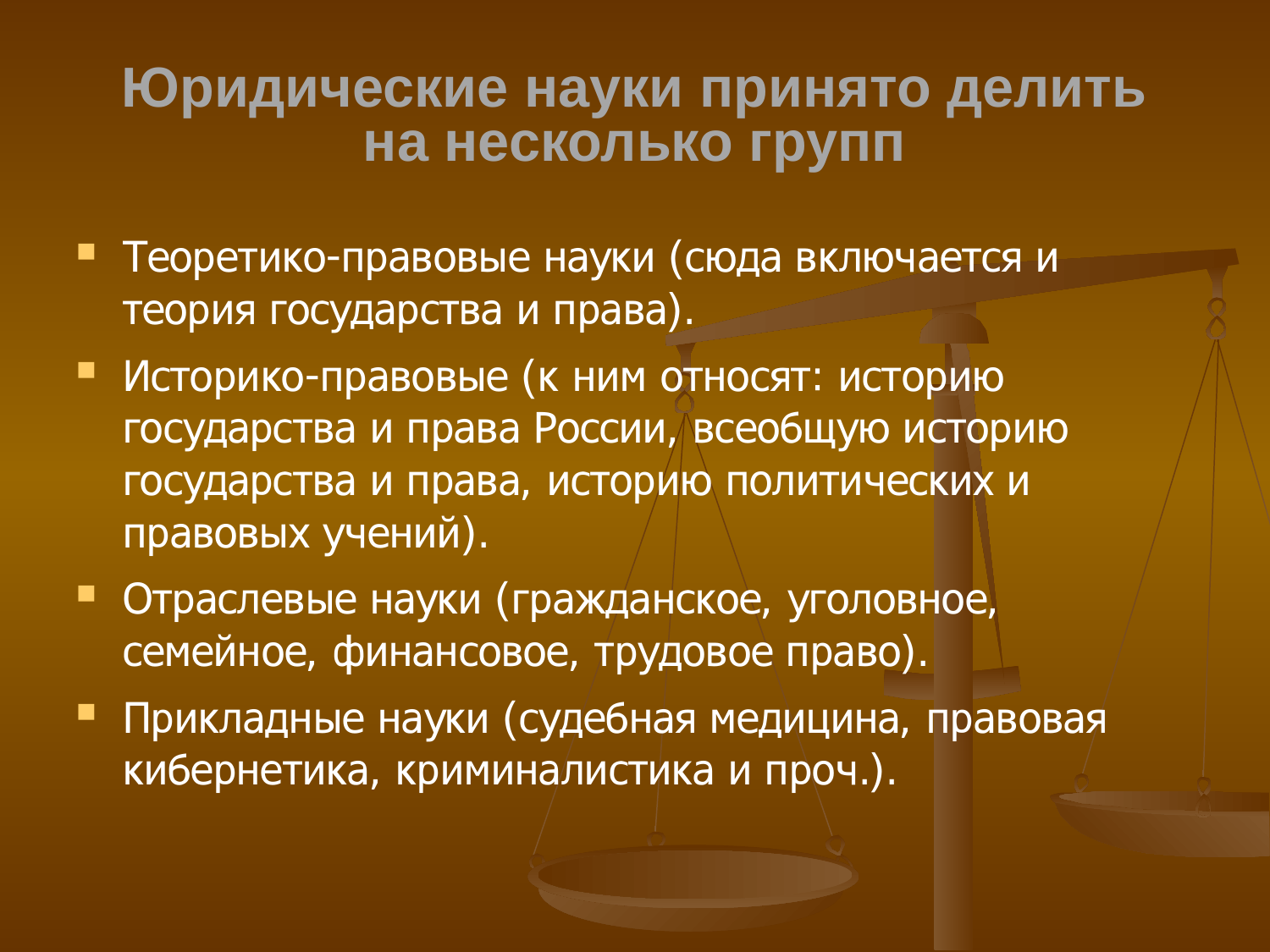

# Юридические науки принято делить на несколько групп
Теоретико-правовые науки (сюда включается и теория государства и права).
Историко-правовые (к ним относят: историю государства и права России, всеобщую историю государства и права, историю политических и правовых учений).
Отраслевые науки (гражданское, уголовное, семейное, финансовое, трудовое право).
Прикладные науки (судебная медицина, правовая кибернетика, криминалистика и проч.).